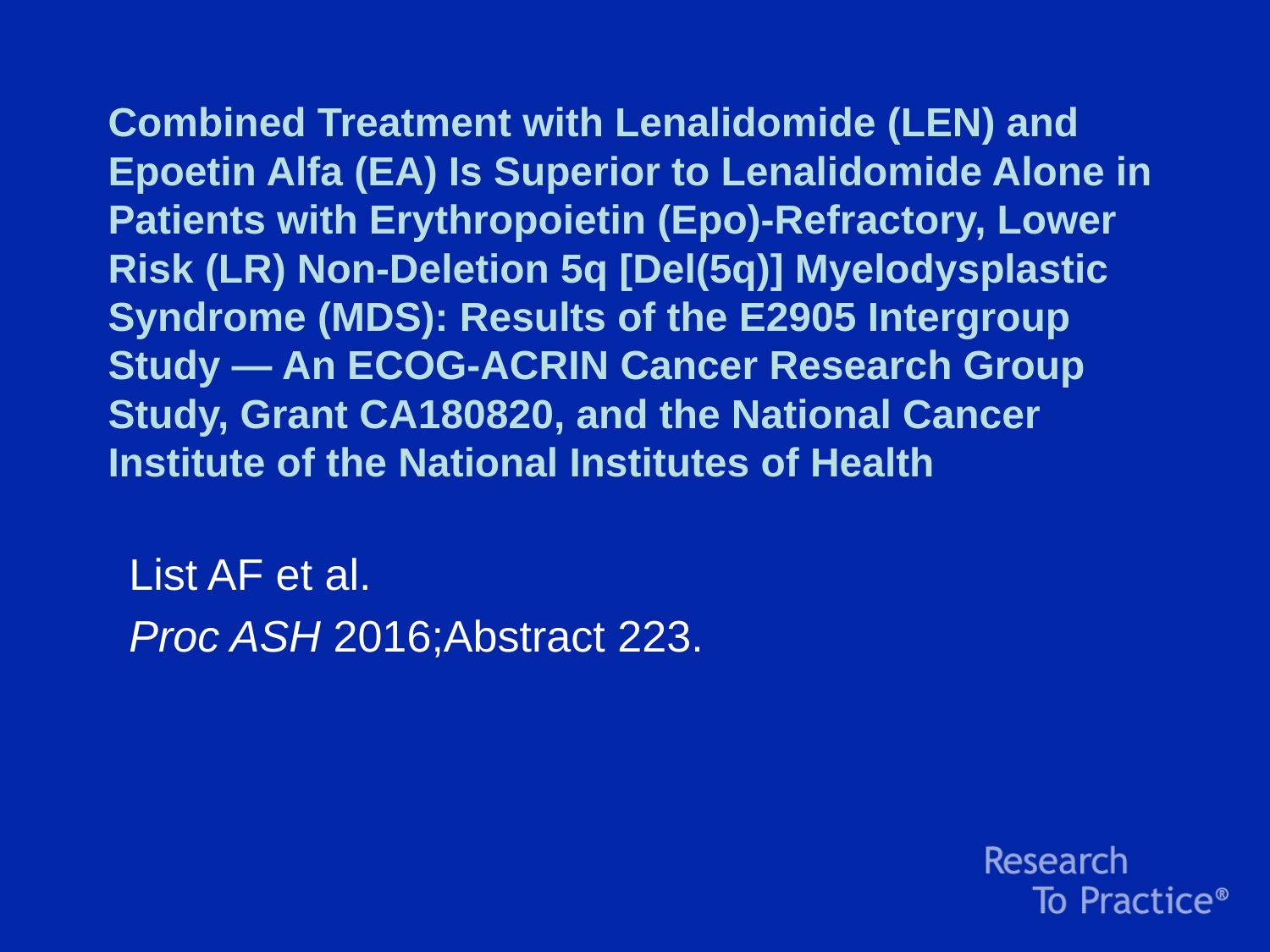

# Combined Treatment with Lenalidomide (LEN) and Epoetin Alfa (EA) Is Superior to Lenalidomide Alone in Patients with Erythropoietin (Epo)-Refractory, Lower Risk (LR) Non-Deletion 5q [Del(5q)] Myelodysplastic Syndrome (MDS): Results of the E2905 Intergroup Study — An ECOG-ACRIN Cancer Research Group Study, Grant CA180820, and the National Cancer Institute of the National Institutes of Health
List AF et al.
Proc ASH 2016;Abstract 223.